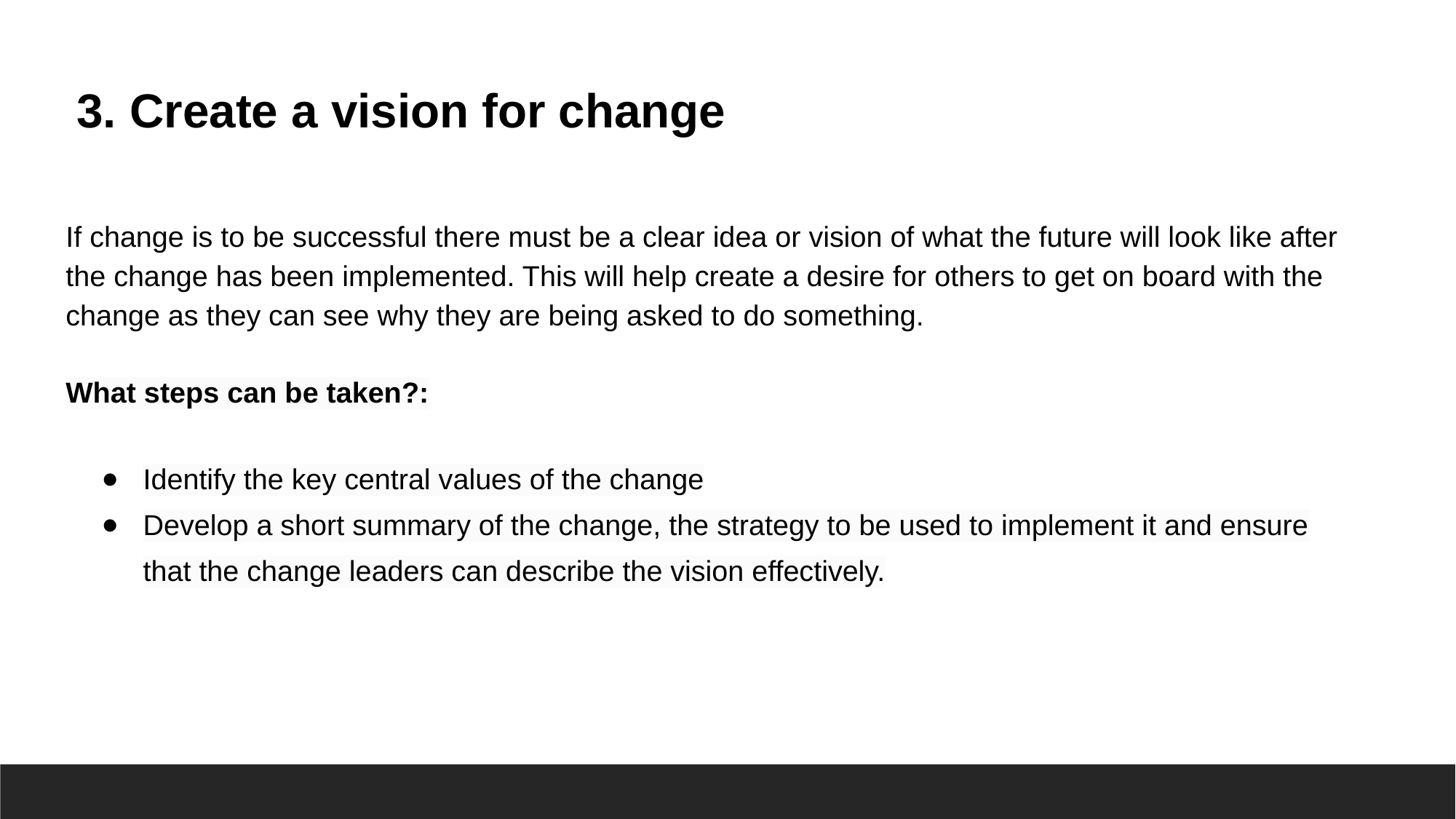

# 3. Create a vision for change
If change is to be successful there must be a clear idea or vision of what the future will look like after the change has been implemented. This will help create a desire for others to get on board with the change as they can see why they are being asked to do something.
What steps can be taken?:
Identify the key central values of the change
Develop a short summary of the change, the strategy to be used to implement it and ensure that the change leaders can describe the vision effectively.